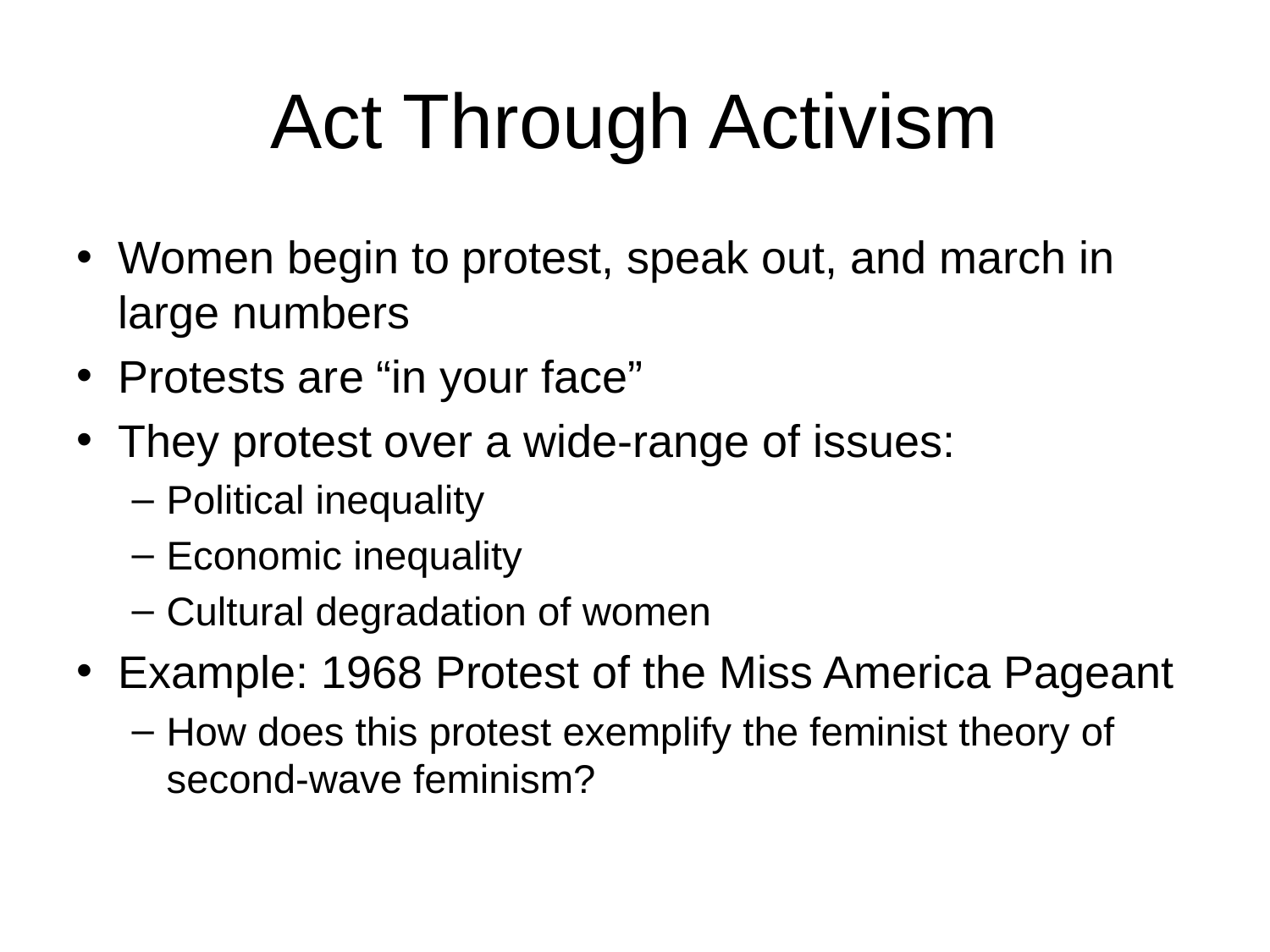

# Act Through Activism
Women begin to protest, speak out, and march in large numbers
Protests are “in your face”
They protest over a wide-range of issues:
Political inequality
Economic inequality
Cultural degradation of women
Example: 1968 Protest of the Miss America Pageant
How does this protest exemplify the feminist theory of second-wave feminism?